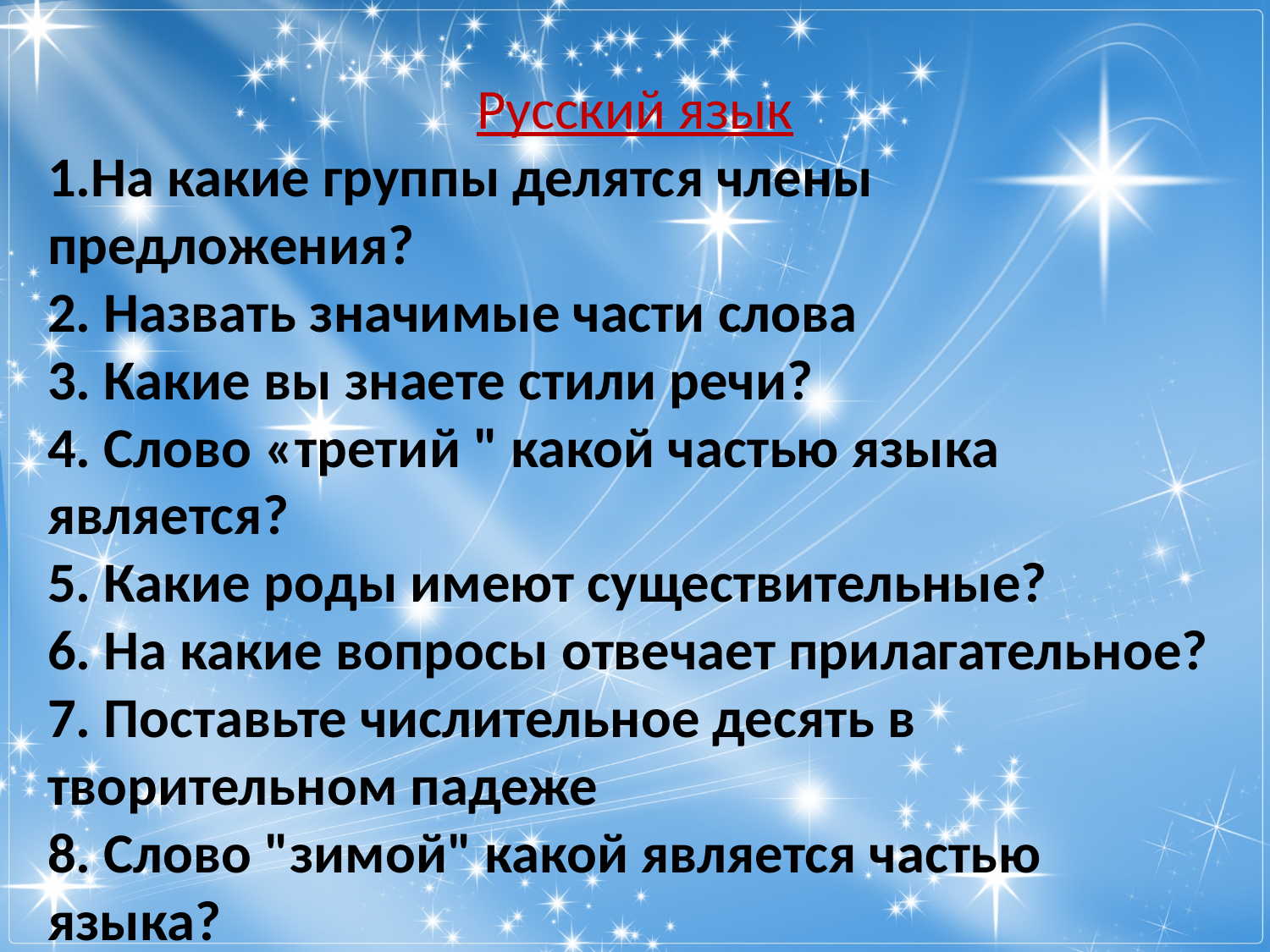

Русский язык
1.На какие группы делятся члены предложения?
2. Назвать значимые части слова
3. Какие вы знаете стили речи?
4. Слово «третий " какой частью языка является?
5. Какие роды имеют существительные?
6. На какие вопросы отвечает прилагательное? 7. Поставьте числительное десять в творительном падеже
8. Слово "зимой" какой является частью языка?